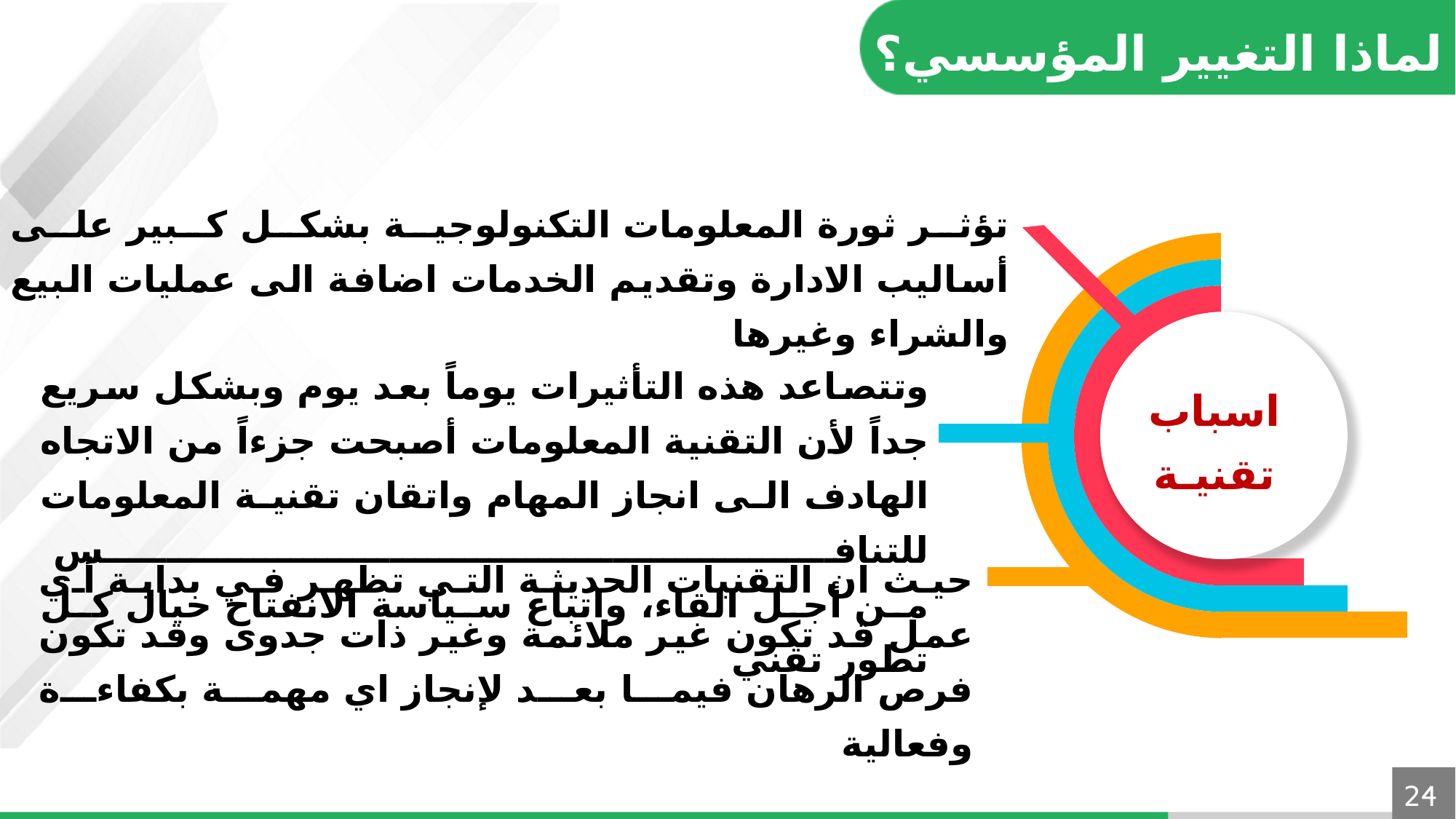

لماذا التغيير المؤسسي؟
تؤثر ثورة المعلومات التكنولوجية بشكل كبير على أساليب الادارة وتقديم الخدمات اضافة الى عمليات البيع والشراء وغيرها

اسباب تقنيـة
وتتصاعد هذه التأثيرات يوماً بعد يوم وبشكل سريع جداً لأن التقنية المعلومات أصبحت جزءاً من الاتجاه الهادف الى انجاز المهام واتقان تقنية المعلومات للتنافس
من أجل القاء، واتباع سياسة الانفتاح حيال كل تطور تقني

حيث ان التقنيات الحديثة التي تظهر في بداية أي عمل قد تكون غير ملائمة وغير ذات جدوى وقد تكون فرص الرهان فيما بعد لإنجاز اي مهمة بكفاءة وفعالية

24